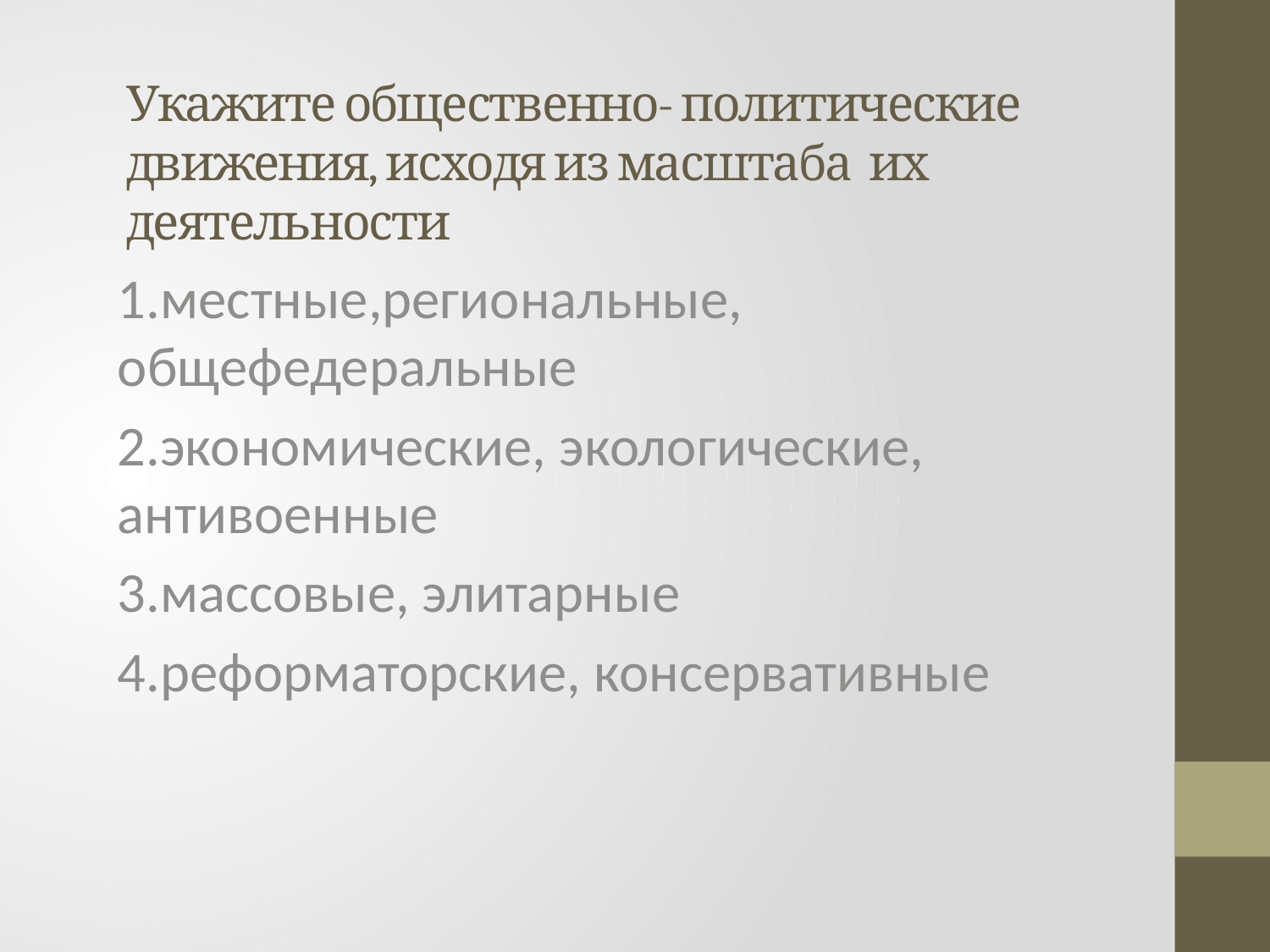

# Укажите общественно- политические движения, исходя из масштаба  их деятельности
1.местные,региональные, общефедеральные
2.экономические, экологические, антивоенные
3.массовые, элитарные
4.реформаторские, консервативные